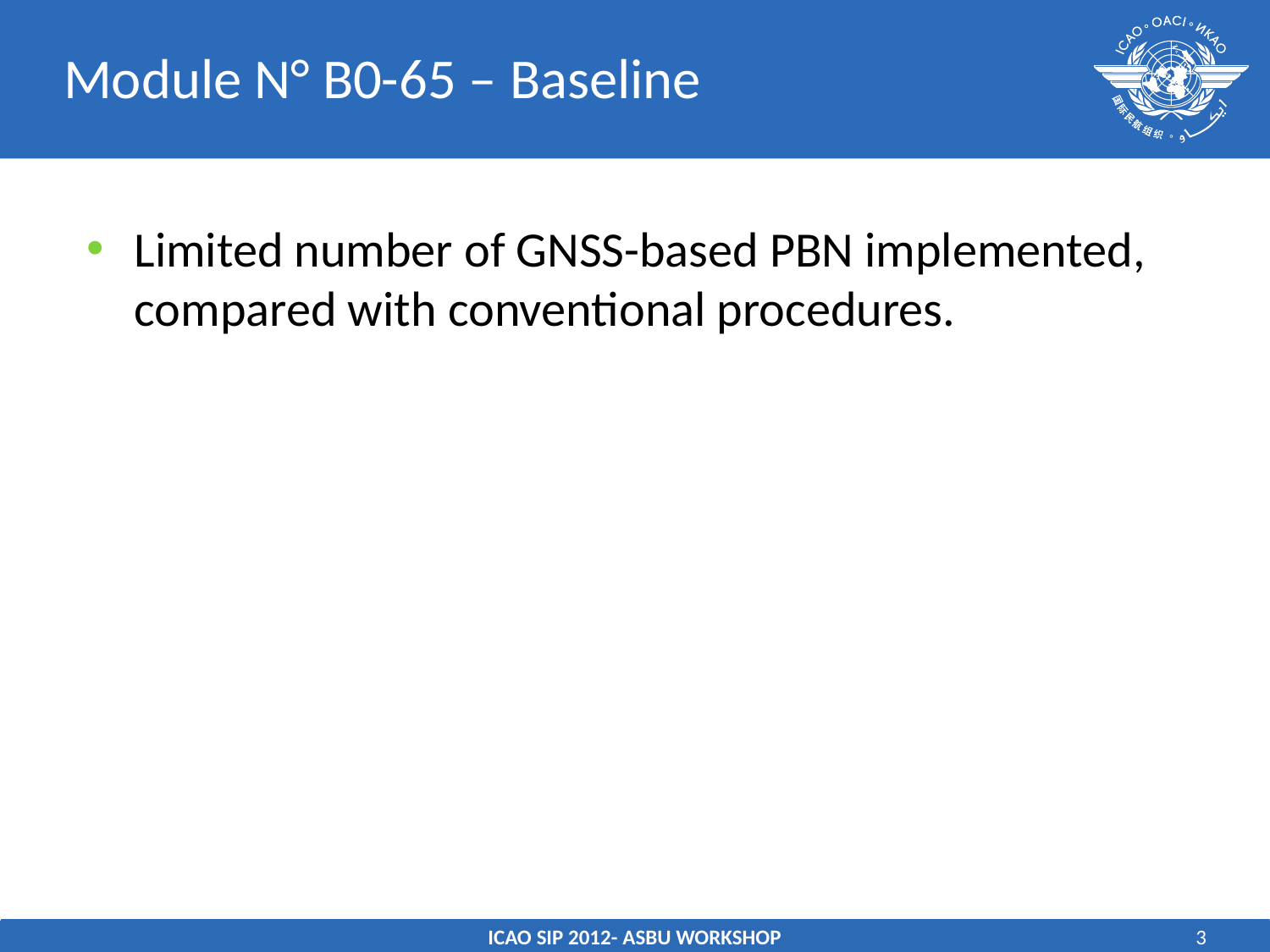

# Module N° B0-65 – Baseline
Limited number of GNSS-based PBN implemented, compared with conventional procedures.

ICAO SIP 2012- ASBU WORKSHOP
3